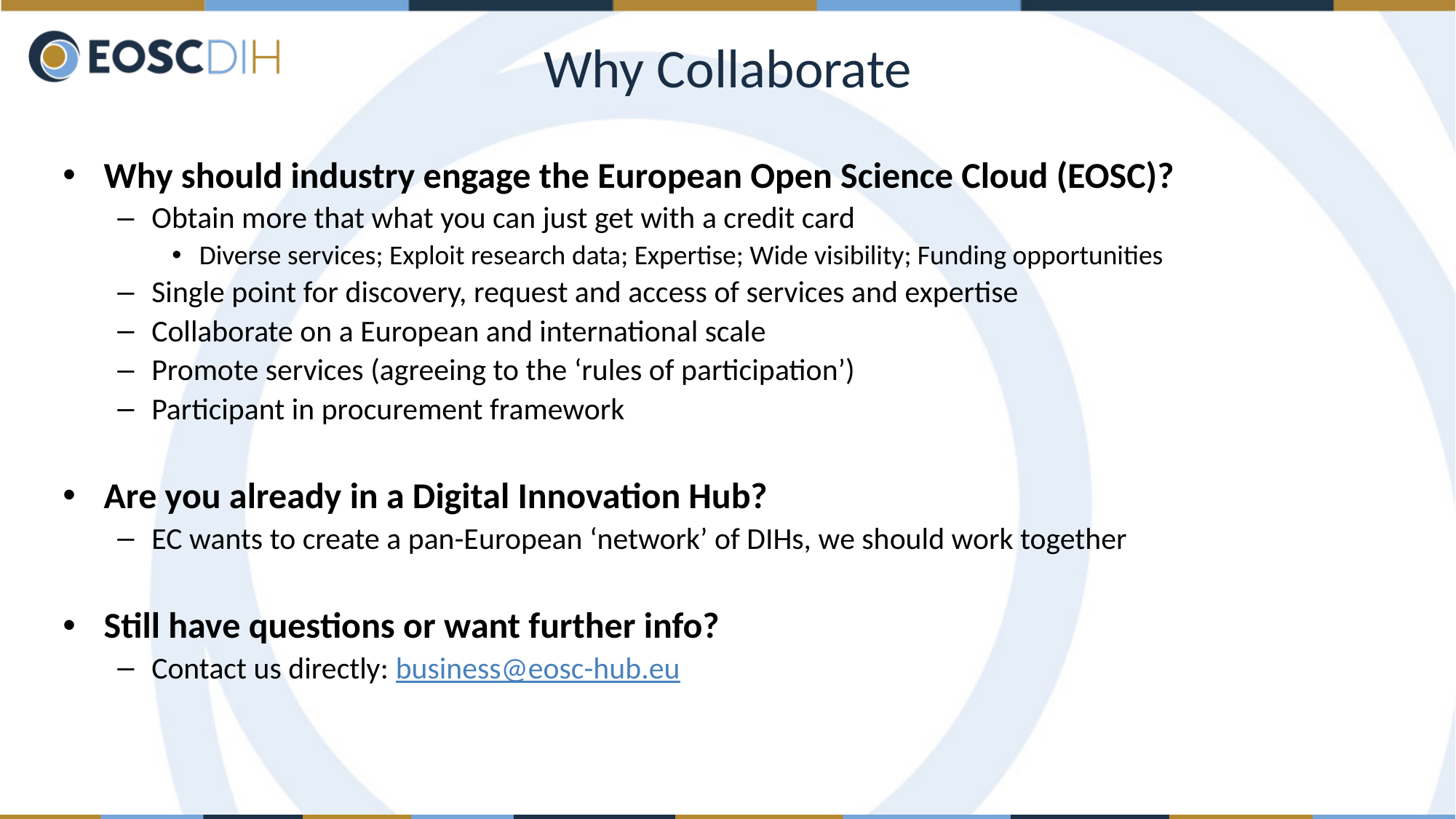

Why Collaborate
Why should industry engage the European Open Science Cloud (EOSC)?
Obtain more that what you can just get with a credit card
Diverse services; Exploit research data; Expertise; Wide visibility; Funding opportunities
Single point for discovery, request and access of services and expertise
Collaborate on a European and international scale
Promote services (agreeing to the ‘rules of participation’)
Participant in procurement framework

Are you already in a Digital Innovation Hub?
EC wants to create a pan-European ‘network’ of DIHs, we should work together

Still have questions or want further info?
Contact us directly: business@eosc-hub.eu